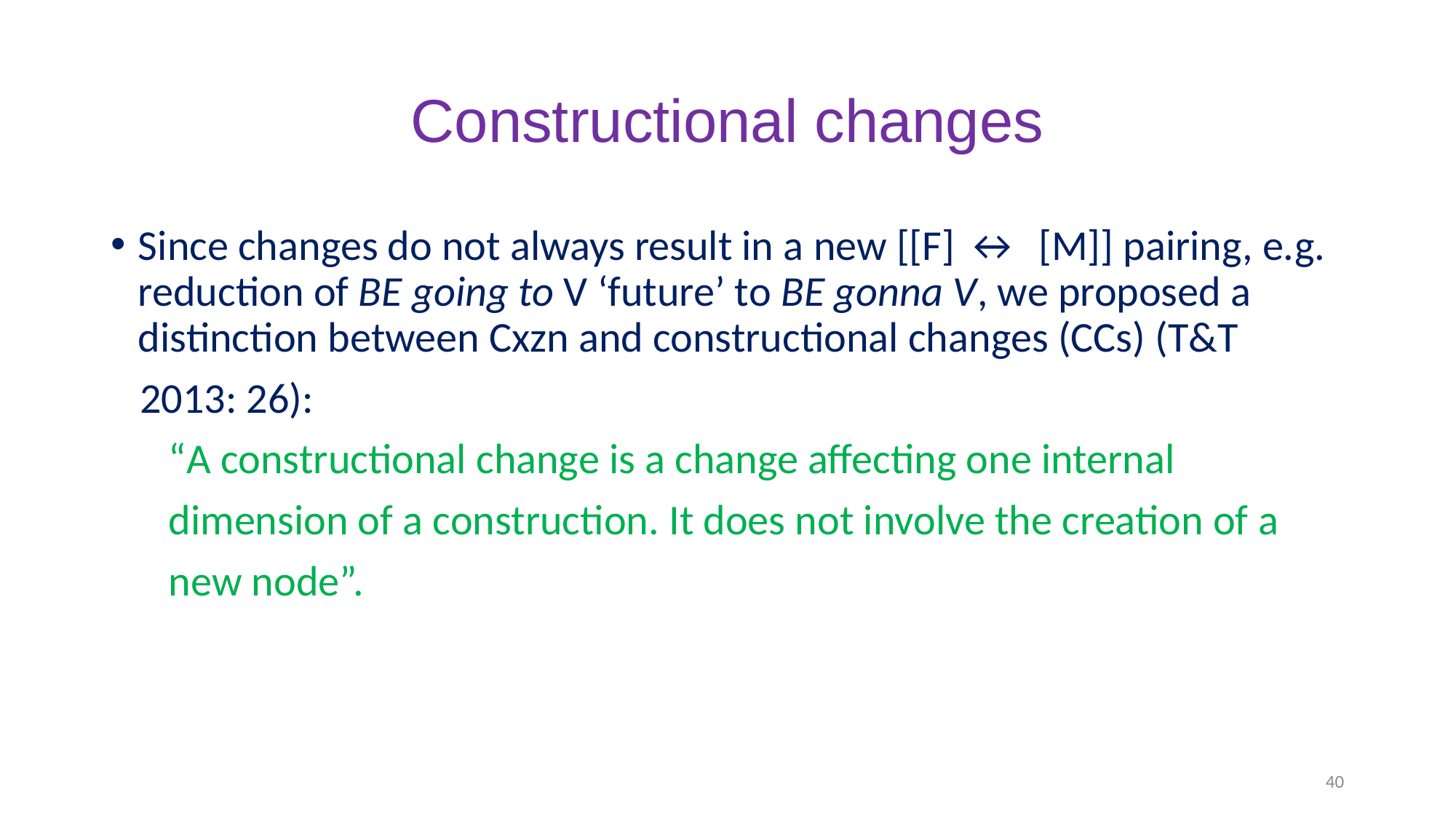

# Constructional changes
Since changes do not always result in a new [[F] ↔  [M]] pairing, e.g. reduction of BE going to V ‘future’ to BE gonna V, we proposed a distinction between Cxzn and constructional changes (CCs) (T&T
   2013: 26):
      “A constructional change is a change affecting one internal
      dimension of a construction. It does not involve the creation of a
      new node”.
40